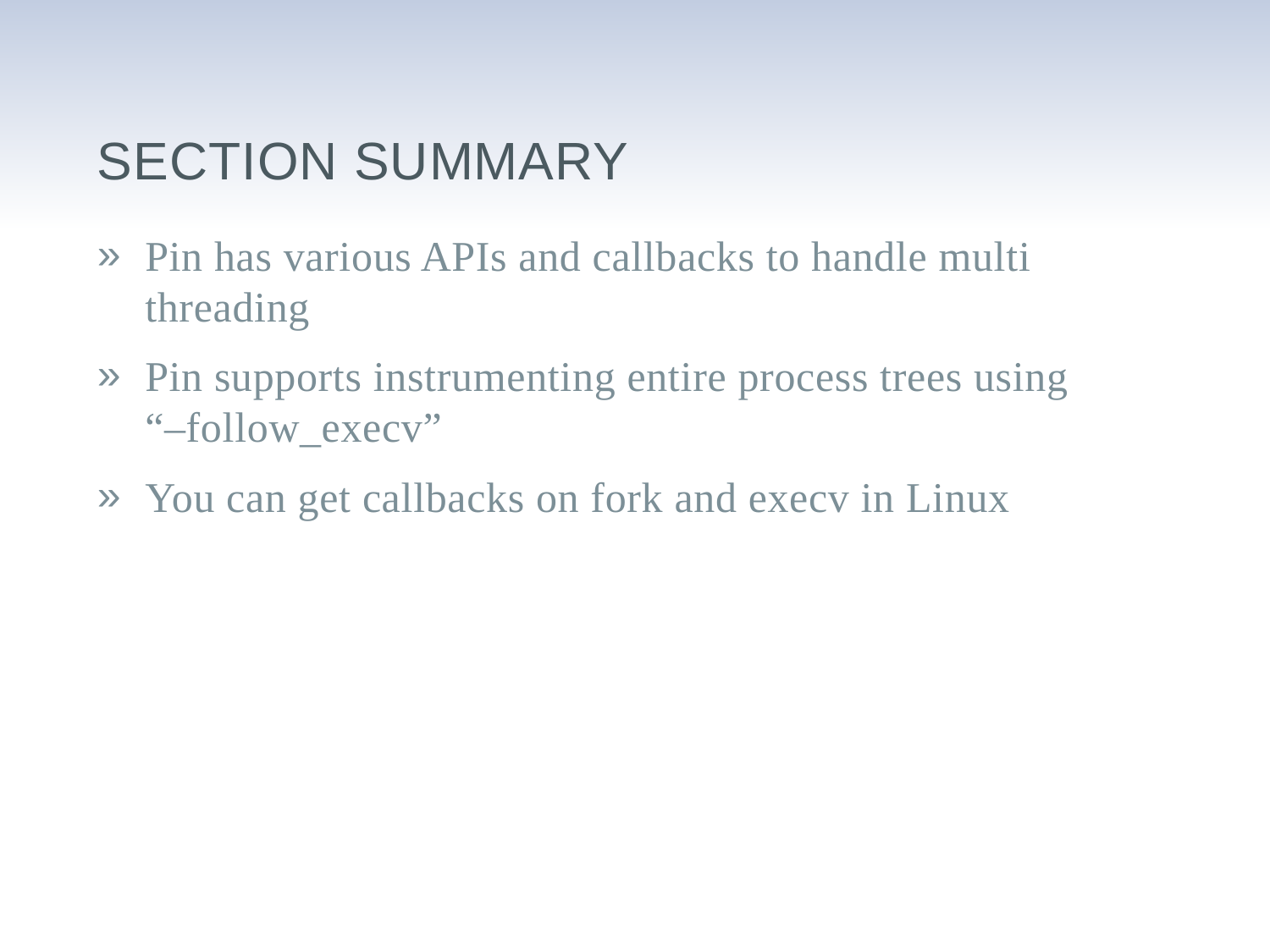

# Section Summary
Pin has various APIs and callbacks to handle multi threading
Pin supports instrumenting entire process trees using
“–follow_execv”
You can get callbacks on fork and execv in Linux